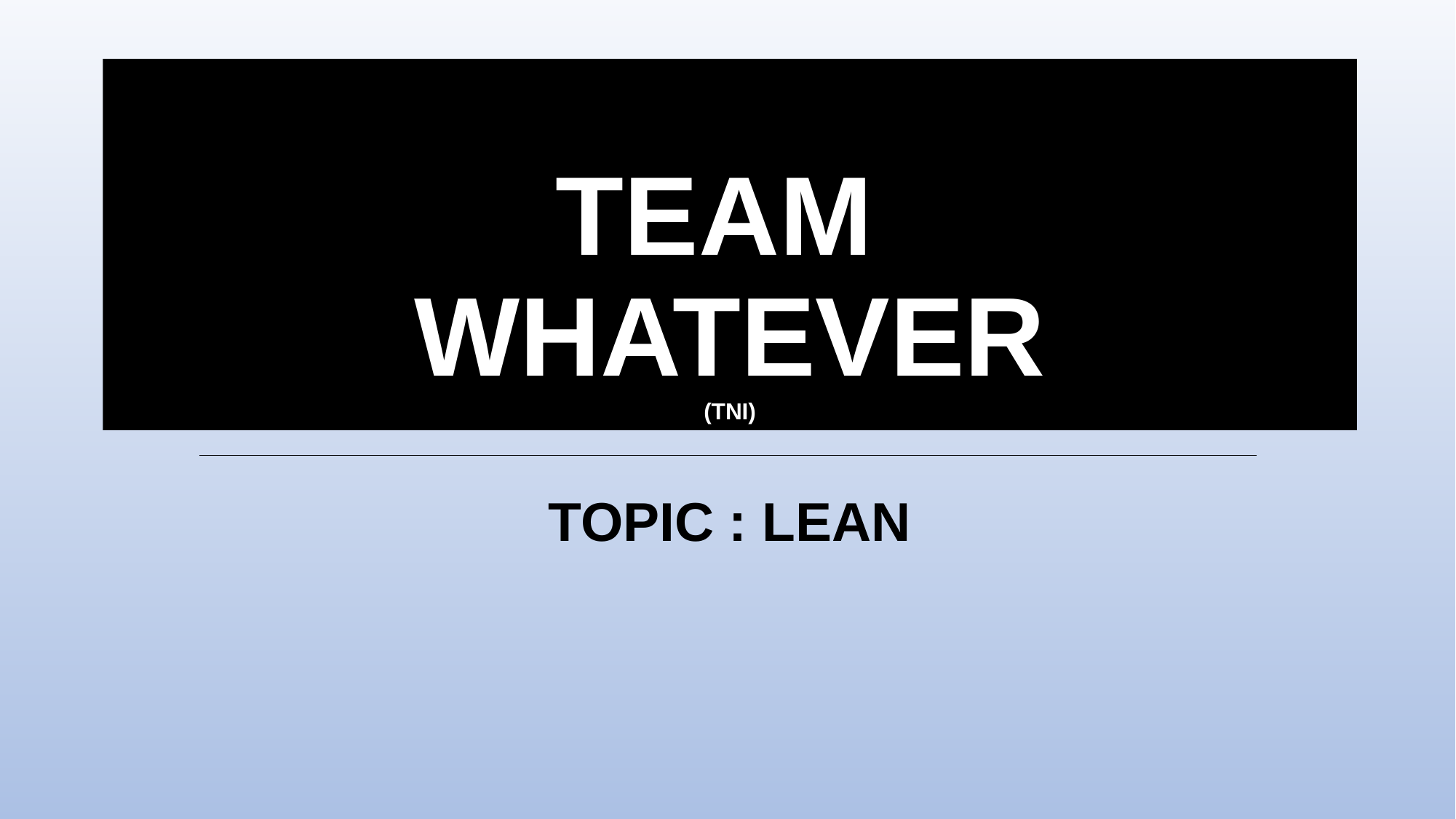

# TEAM WHATEVER (TNI)

TOPIC : LEAN